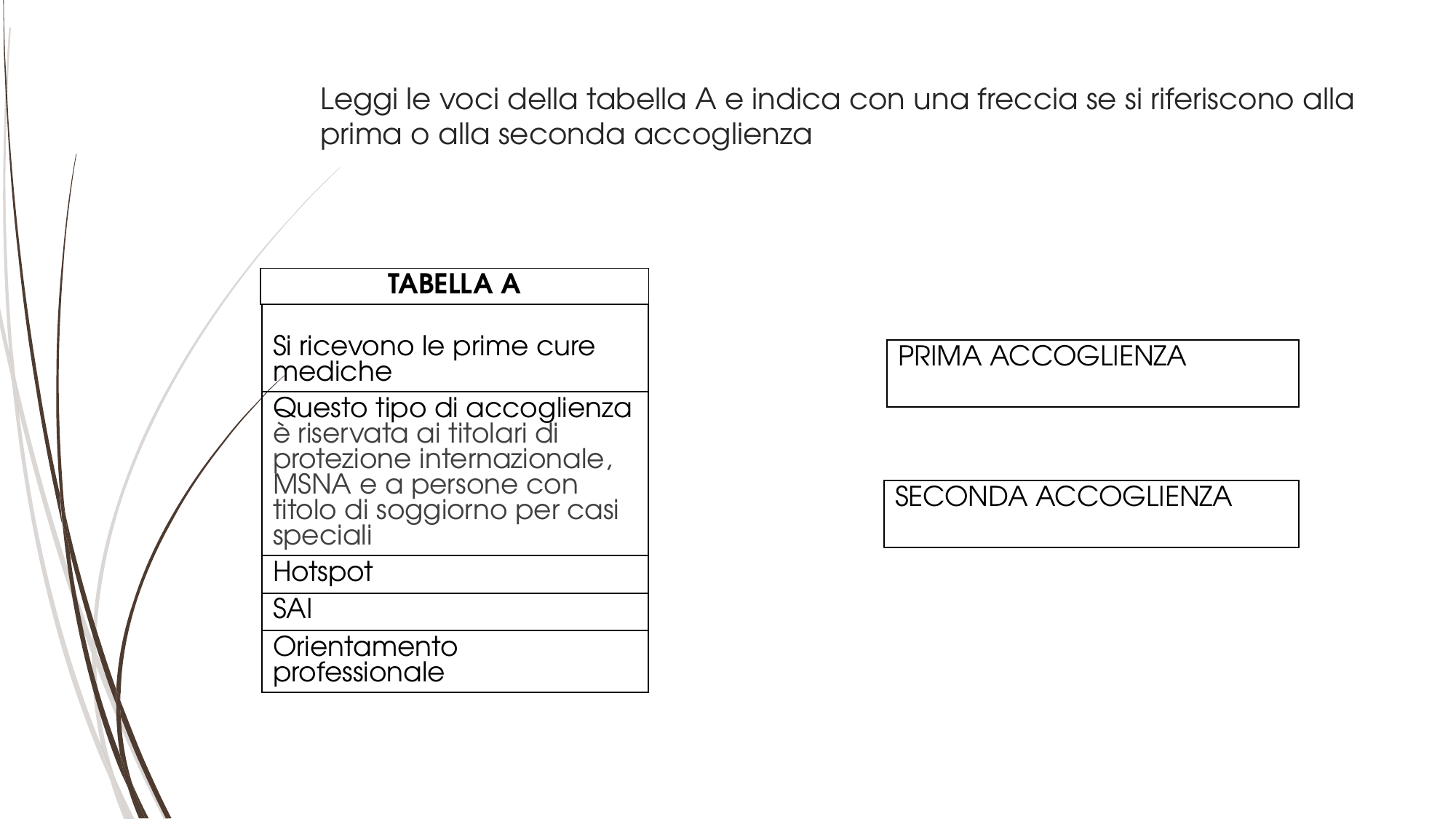

# Leggi le voci della tabella A e indica con una freccia se si riferiscono alla prima o alla seconda accoglienza
| TABELLA A |
| --- |
| Si ricevono le prime cure mediche |
| --- |
| Questo tipo di accoglienza è riservata ai titolari di protezione internazionale, MSNA e a persone con titolo di soggiorno per casi speciali |
| Hotspot |
| SAI |
| Orientamento professionale |
| PRIMA ACCOGLIENZA |
| --- |
| SECONDA ACCOGLIENZA |
| --- |